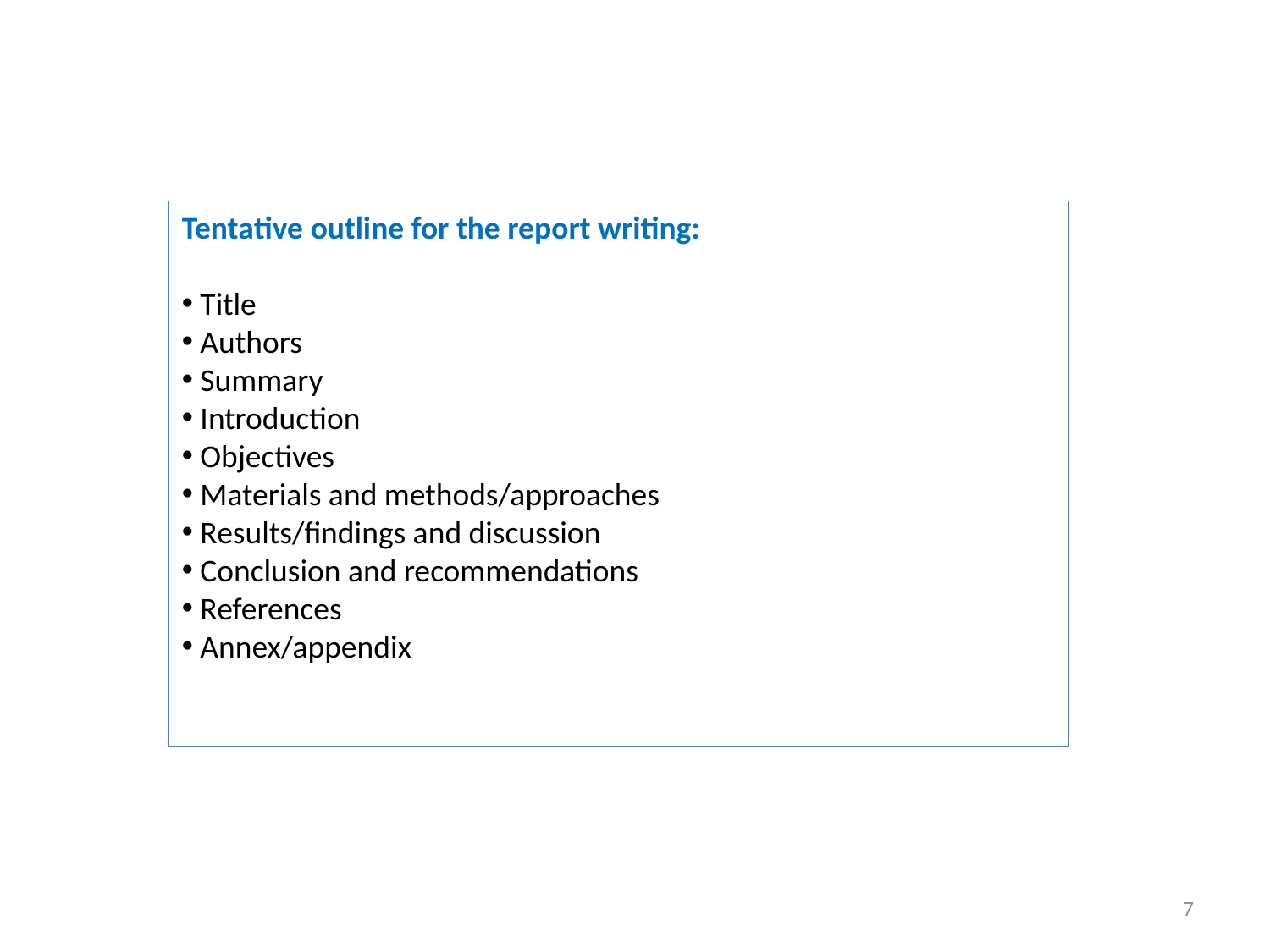

Tentative outline for the report writing:

 Title
 Authors
 Summary
 Introduction
 Objectives
 Materials and methods/approaches
 Results/findings and discussion
 Conclusion and recommendations
 References
 Annex/appendix

7